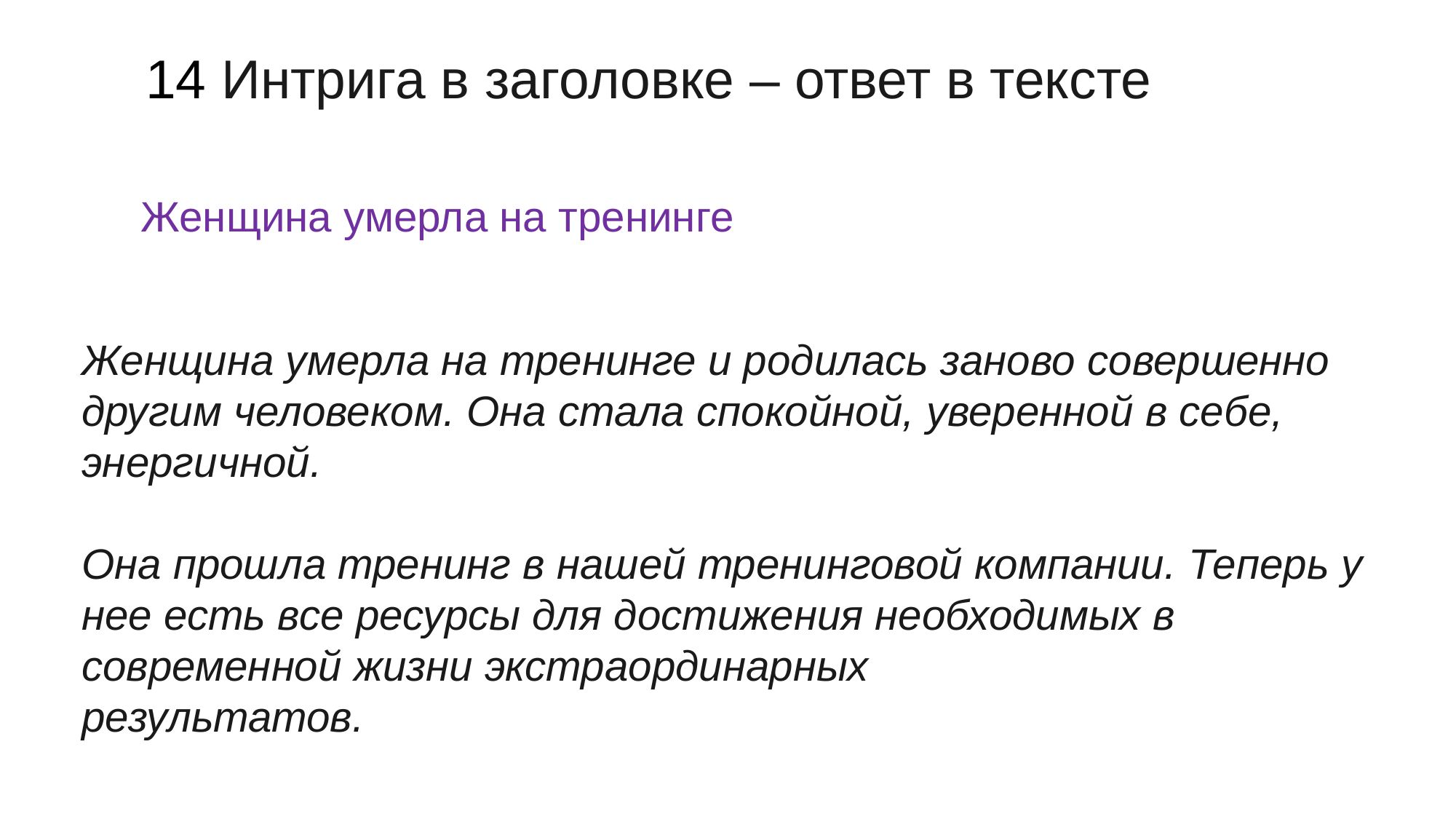

# 14 Интрига в заголовке – ответ в тексте
Женщина умерла на тренинге
Женщина умерла на тренинге и родилась заново совершенно другим человеком. Она стала спокойной, уверенной в себе, энергичной.

Она прошла тренинг в нашей тренинговой компании. Теперь у нее есть все ресурсы для достижения необходимых в современной жизни экстраординарных
результатов.